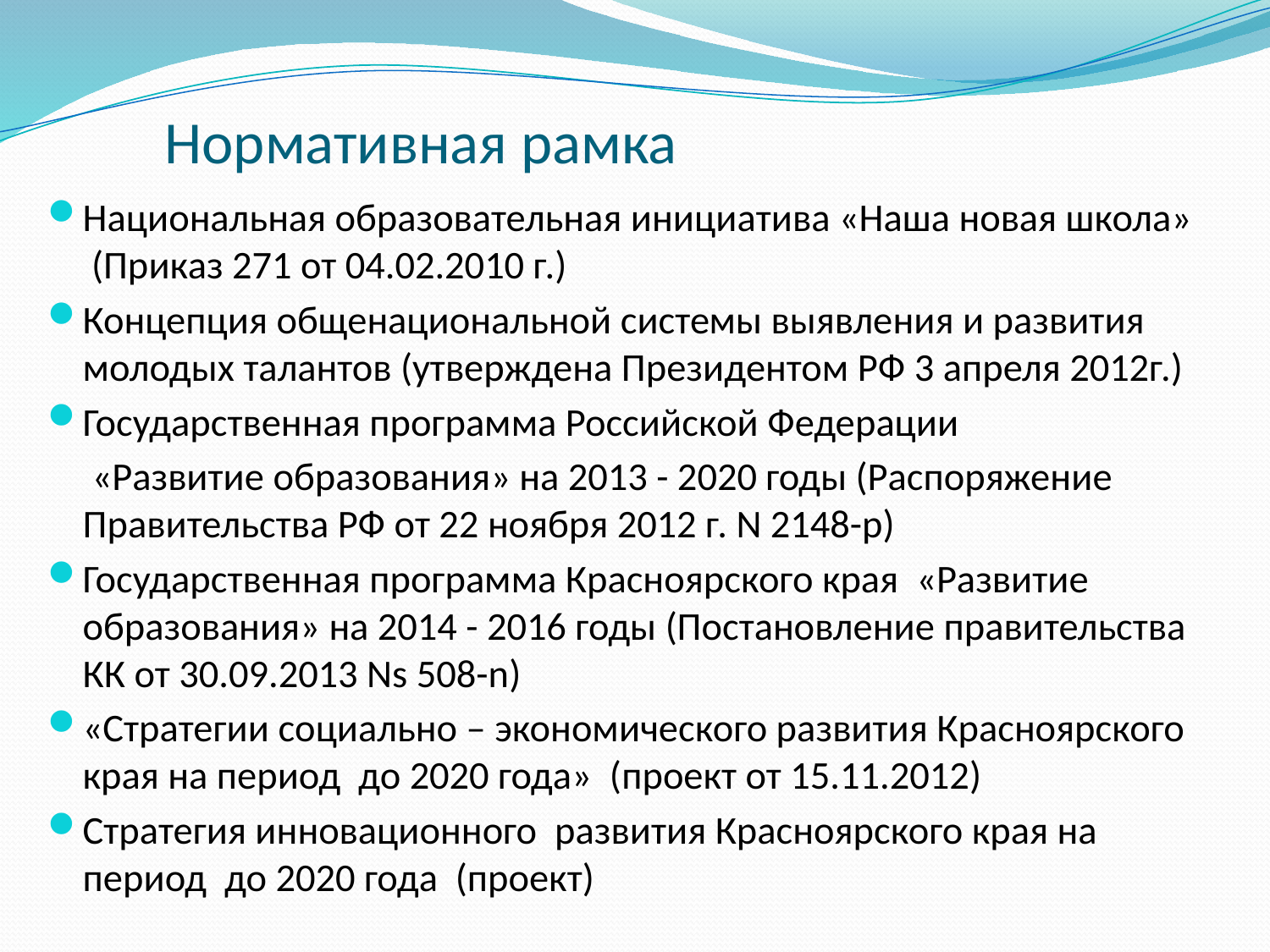

# Нормативная рамка
Национальная образовательная инициатива «Наша новая школа»  (Приказ 271 от 04.02.2010 г.)
Концепция общенациональной системы выявления и развития молодых талантов (утверждена Президентом РФ 3 апреля 2012г.)
Государственная программа Российской Федерации
     «Развитие образования» на 2013 - 2020 годы (Распоряжение Правительства РФ от 22 ноября 2012 г. N 2148-р)
Государственная программа Красноярского края  «Развитие образования» на 2014 - 2016 годы (Постановление правительства КК от 30.09.2013 Ns 508-n)
«Стратегии социально – экономического развития Красноярского края на период  до 2020 года»  (проект от 15.11.2012)
Стратегия инновационного  развития Красноярского края на период  до 2020 года  (проект)